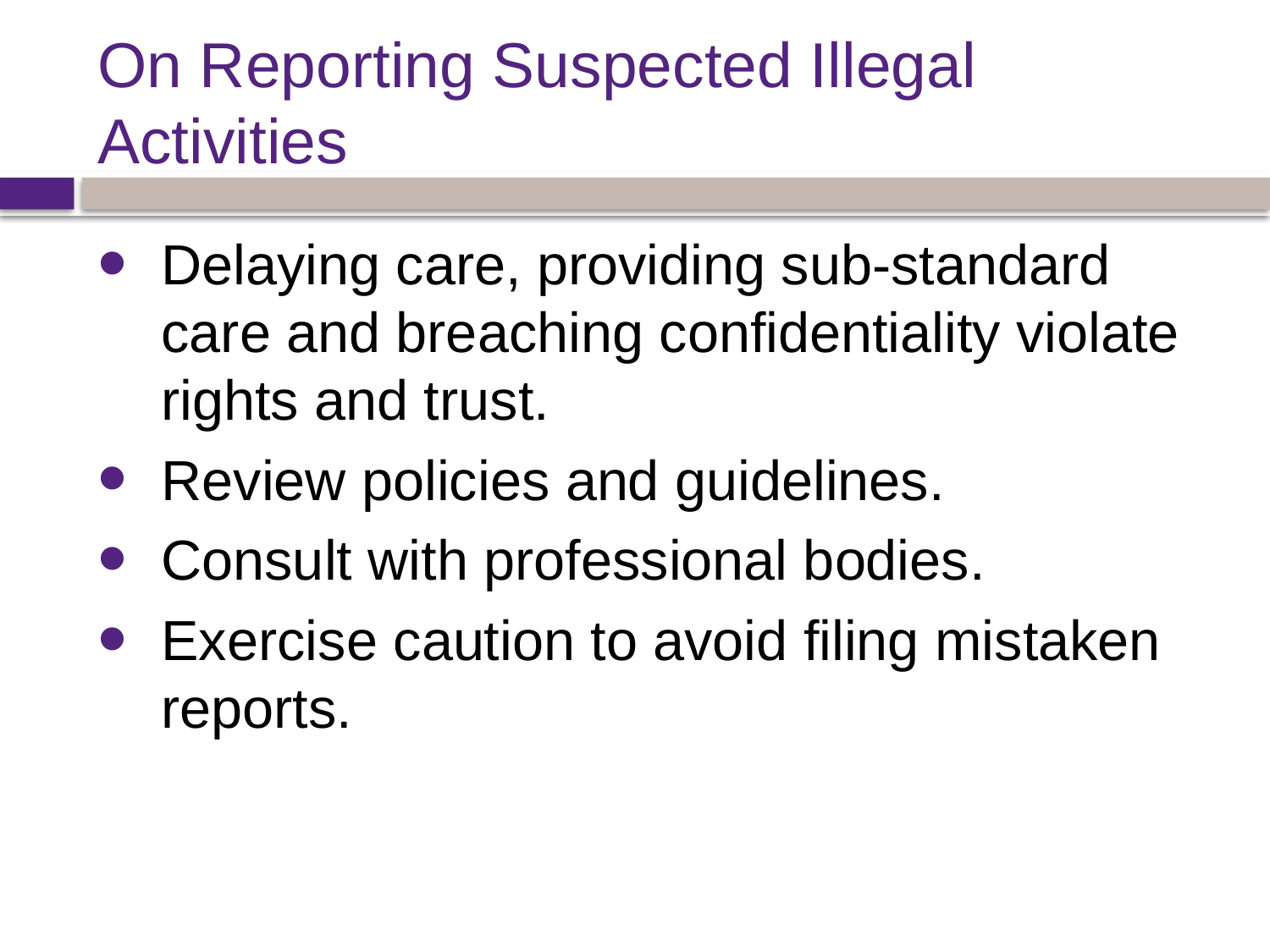

# On Reporting Suspected Illegal Activities
Delaying care, providing sub-standard care and breaching confidentiality violate rights and trust.
Review policies and guidelines.
Consult with professional bodies.
Exercise caution to avoid filing mistaken reports.